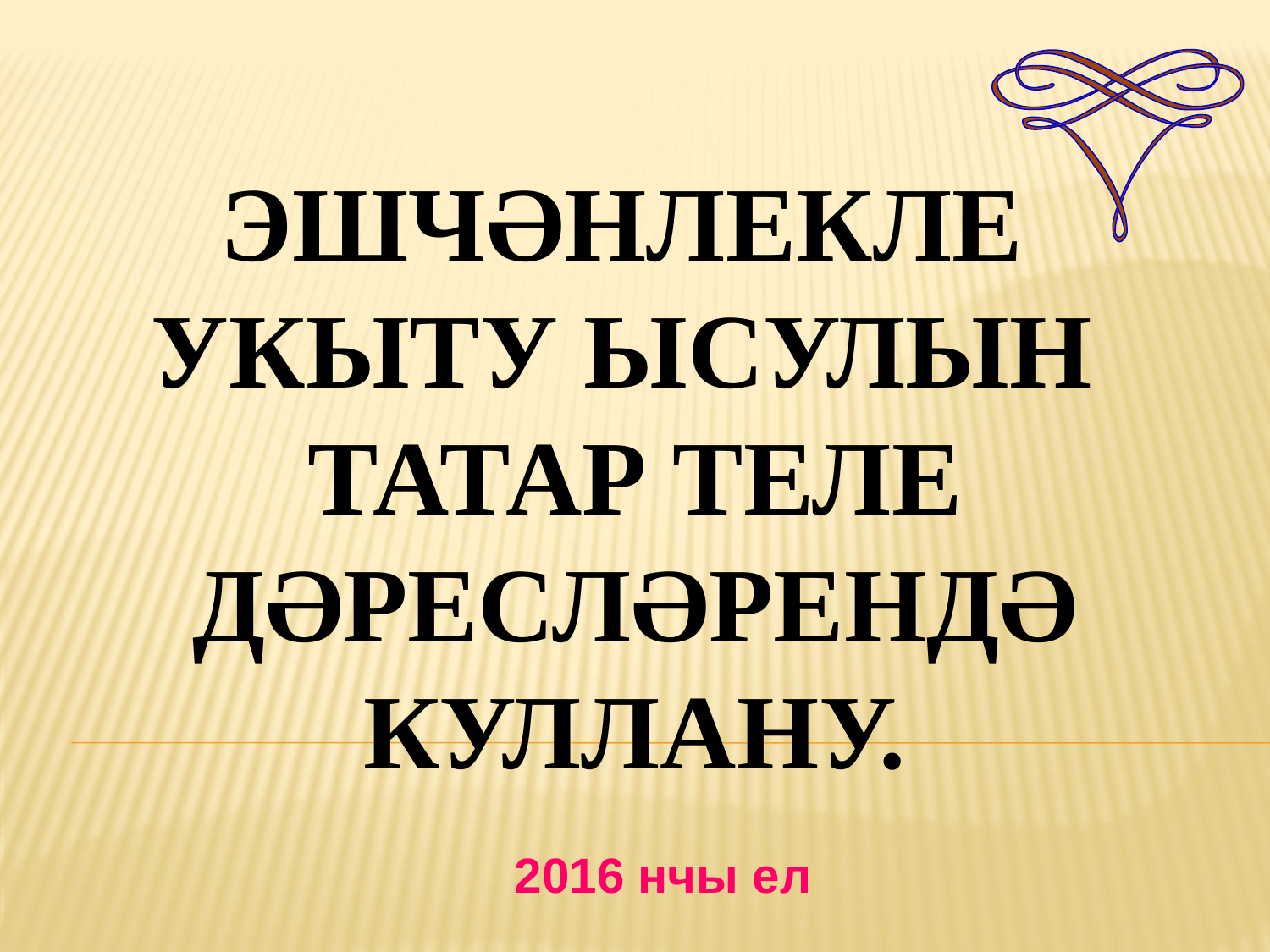

# ЭШЧӘНЛЕКЛЕ укыту ысулын татар теле дәресләрендә куллану.
 2016 нчы ел